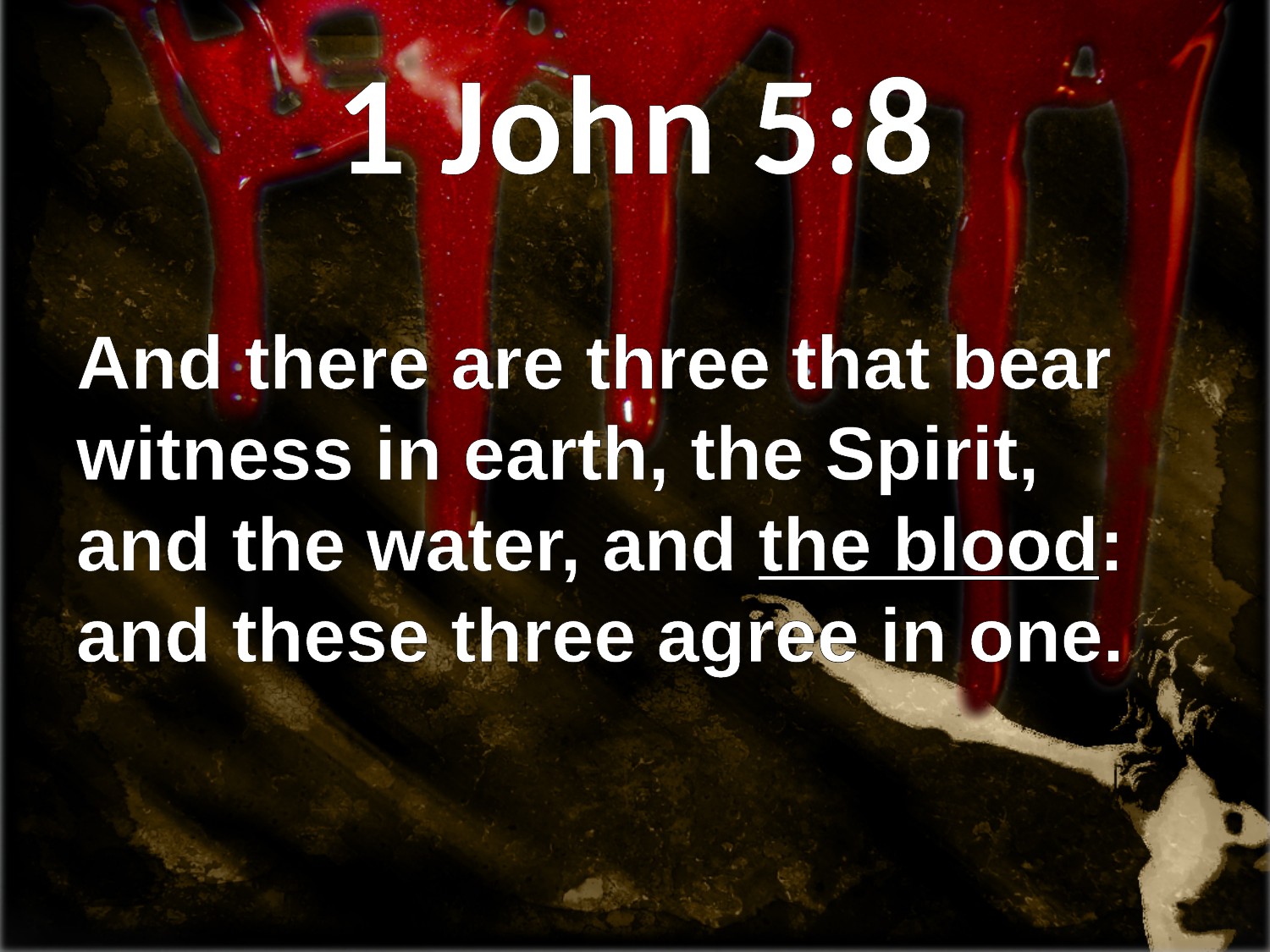

# 1 John 5:8
And there are three that bear witness in earth, the Spirit, and the water, and the blood: and these three agree in one.